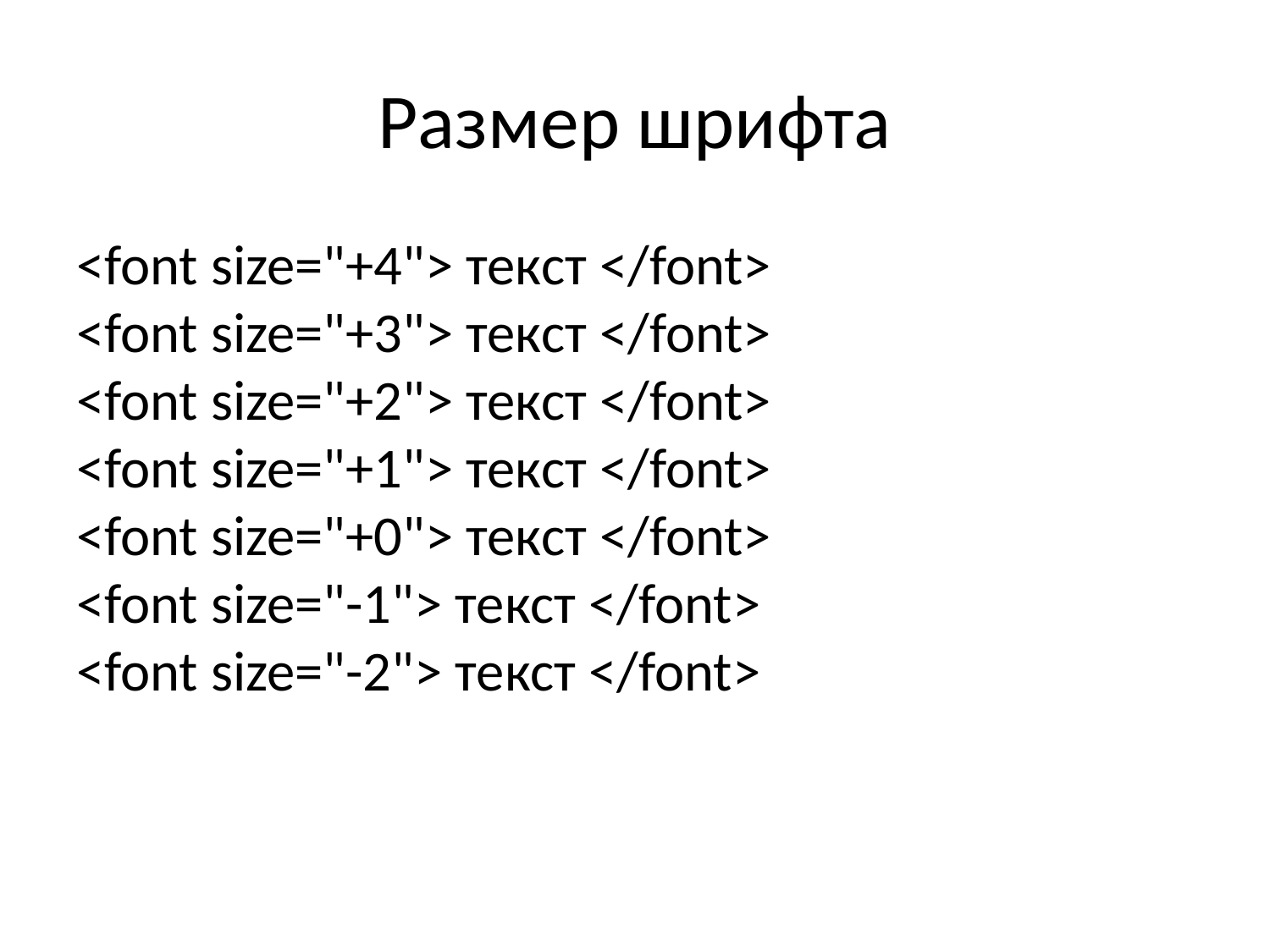

# Размер шрифта
<font size="+4"> текст </font>
<font size="+3"> текст </font>
<font size="+2"> текст </font>
<font size="+1"> текст </font>
<font size="+0"> текст </font>
<font size="-1"> текст </font>
<font size="-2"> текст </font>